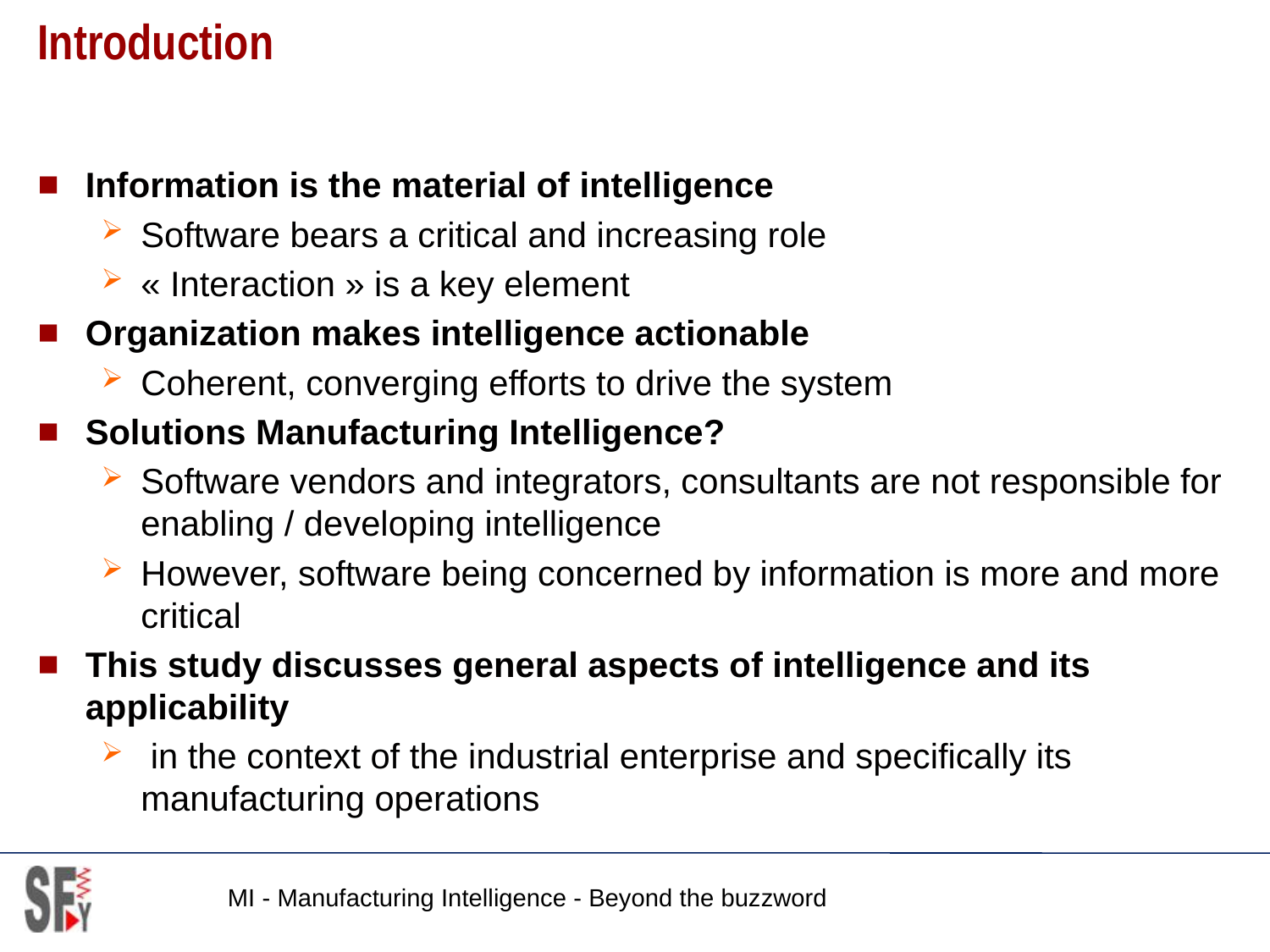

# Introduction
Information is the material of intelligence
Software bears a critical and increasing role
« Interaction » is a key element
Organization makes intelligence actionable
Coherent, converging efforts to drive the system
Solutions Manufacturing Intelligence?
Software vendors and integrators, consultants are not responsible for enabling / developing intelligence
However, software being concerned by information is more and more critical
This study discusses general aspects of intelligence and its applicability
 in the context of the industrial enterprise and specifically its manufacturing operations

MI - Manufacturing Intelligence - Beyond the buzzword